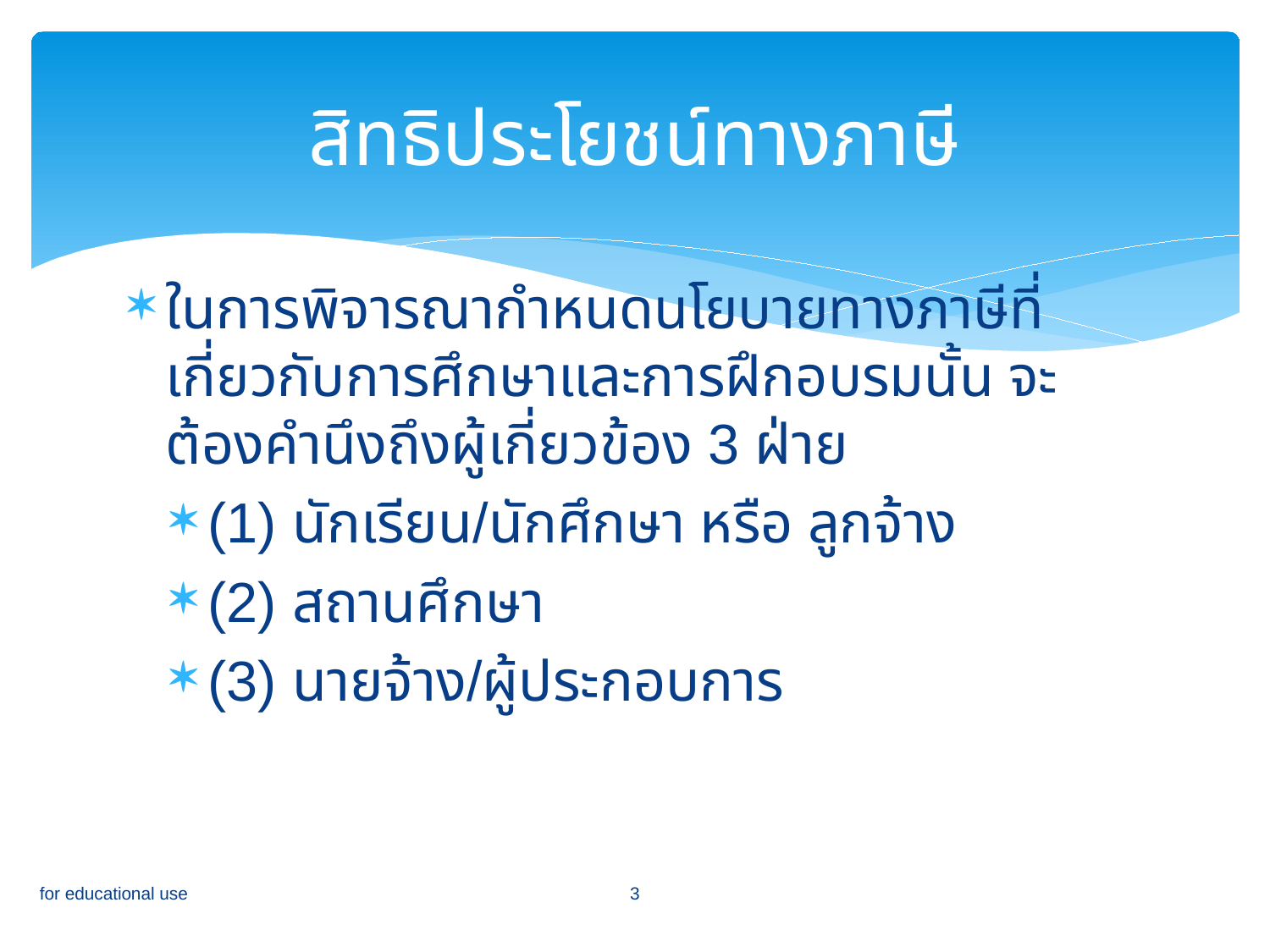

# สิทธิประโยชน์ทางภาษี
ในการพิจารณากำหนดนโยบายทางภาษีที่เกี่ยวกับการศึกษาและการฝึกอบรมนั้น จะต้องคำนึงถึงผู้เกี่ยวข้อง 3 ฝ่าย
(1) นักเรียน/นักศึกษา หรือ ลูกจ้าง
(2) สถานศึกษา
(3) นายจ้าง/ผู้ประกอบการ

3
for educational use